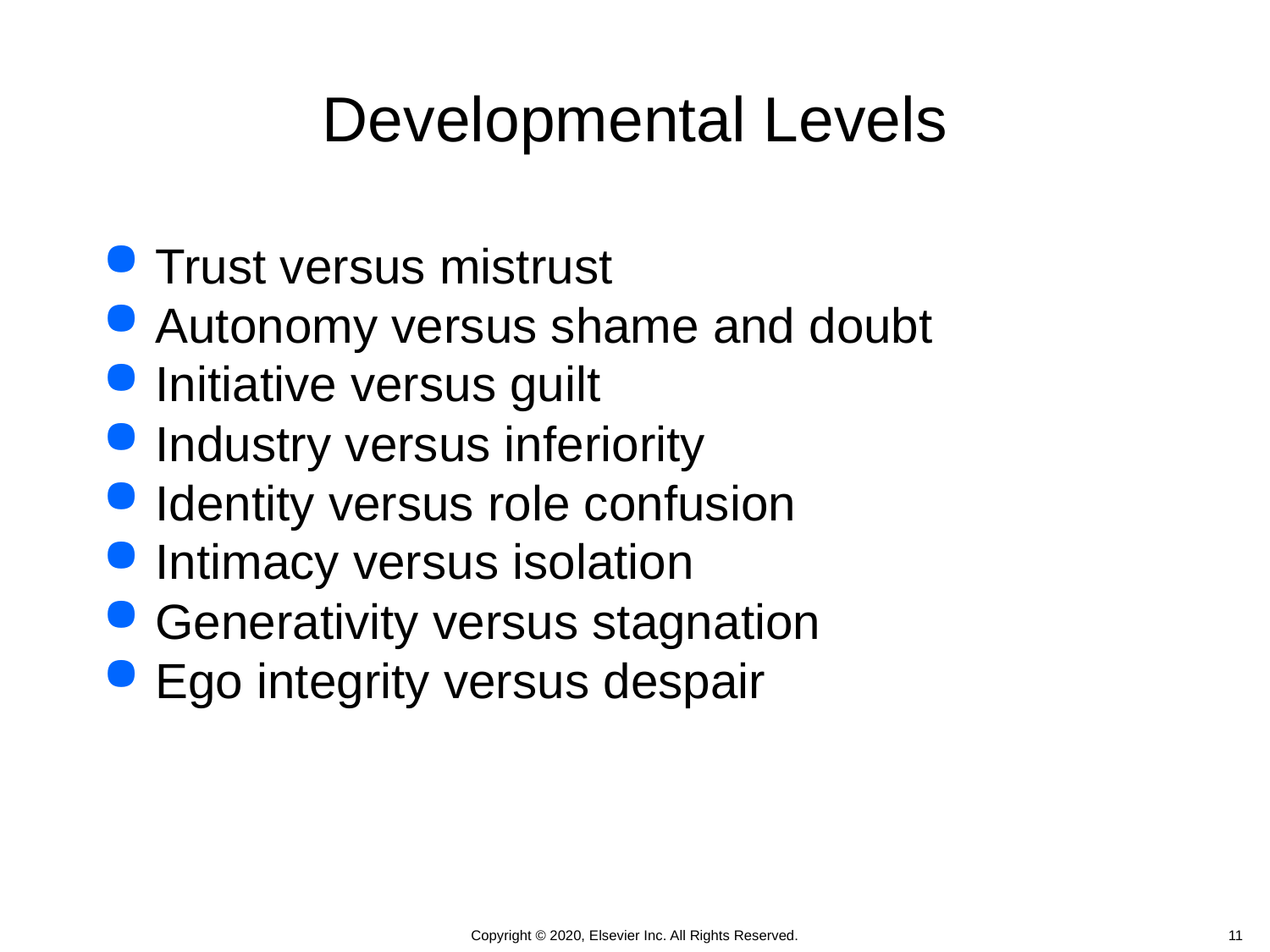

# Developmental Levels
Trust versus mistrust
Autonomy versus shame and doubt
Initiative versus guilt
Industry versus inferiority
Identity versus role confusion
Intimacy versus isolation
Generativity versus stagnation
Ego integrity versus despair
 11